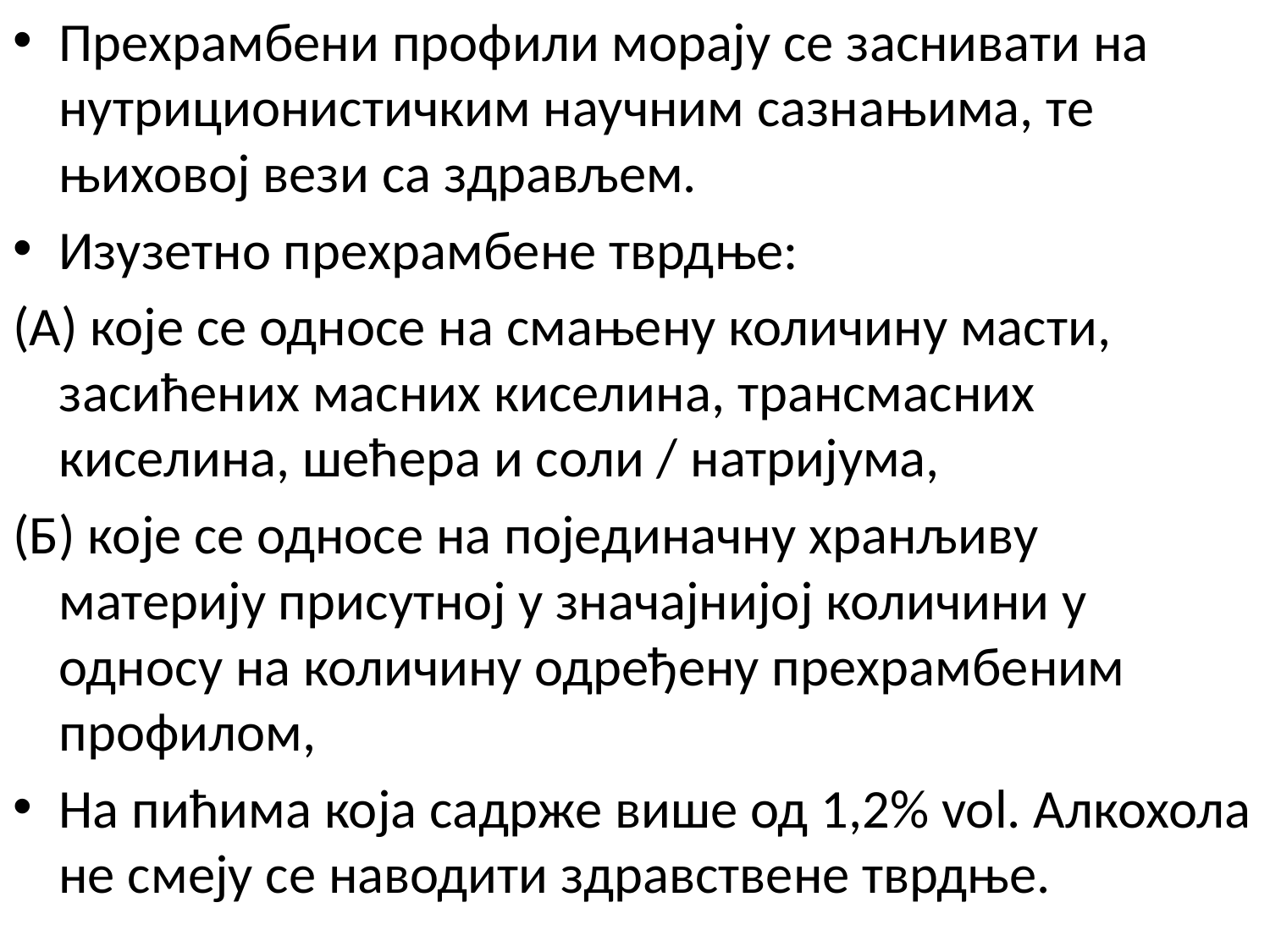

Прехрамбени профили морају се заснивати на нутриционистичким научним сазнањима, те њиховој вези са здрављем.
Изузетно прехрамбене тврдње:
(А) које се односе на смањену количину масти, засићених масних киселина, трансмасних киселина, шећера и соли / натријума,
(Б) које се односе на појединачну хранљиву материју присутној у значајнијој количини у односу на количину одређену прехрамбеним профилом,
На пићима која садрже више од 1,2% vol. Алкохола не смеју се наводити здравствене тврдње.